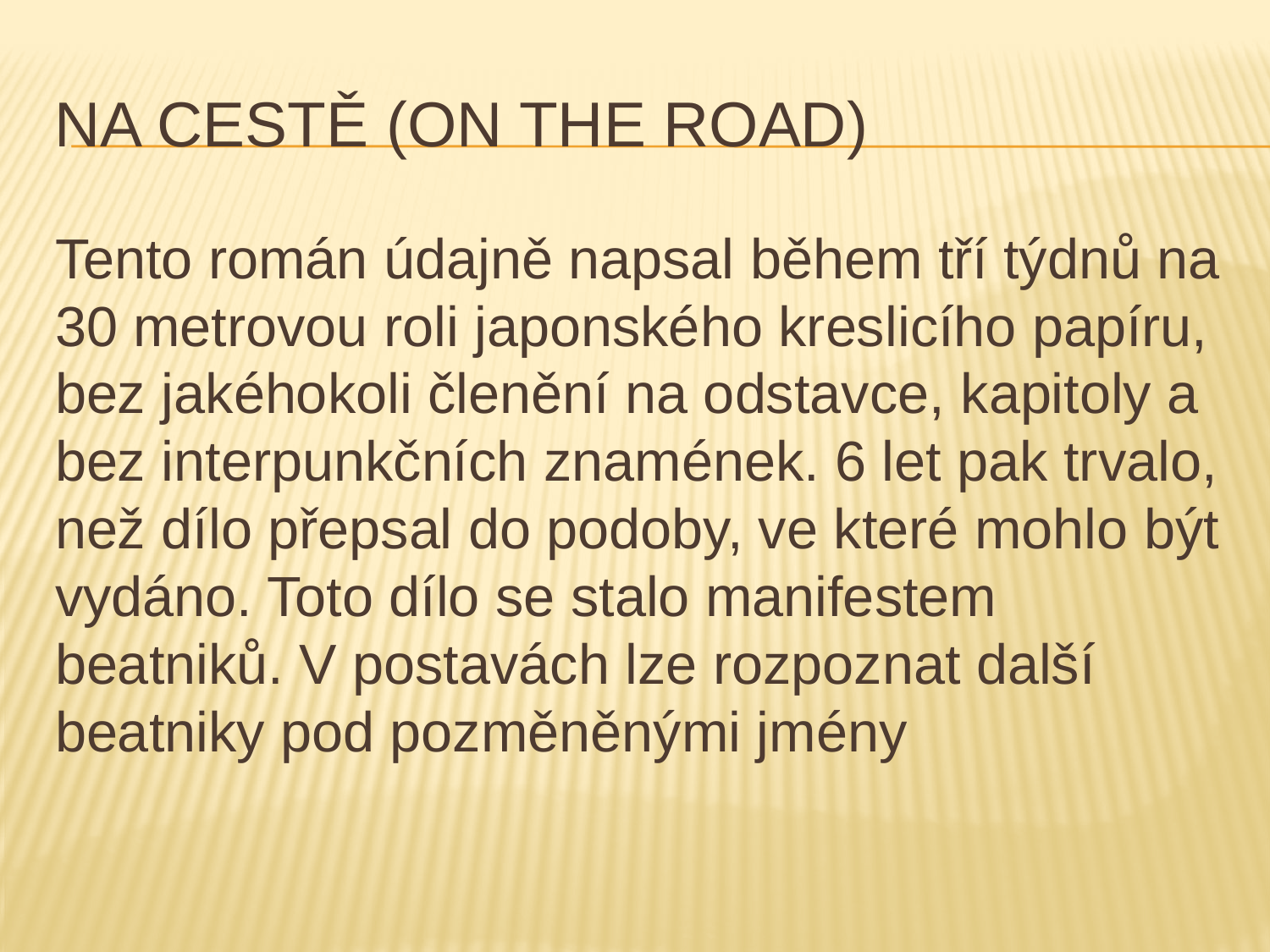

# na cestě (on the road)
Tento román údajně napsal během tří týdnů na 30 metrovou roli japonského kreslicího papíru, bez jakéhokoli členění na odstavce, kapitoly a bez interpunkčních znamének. 6 let pak trvalo, než dílo přepsal do podoby, ve které mohlo být vydáno. Toto dílo se stalo manifestem beatniků. V postavách lze rozpoznat další beatniky pod pozměněnými jmény